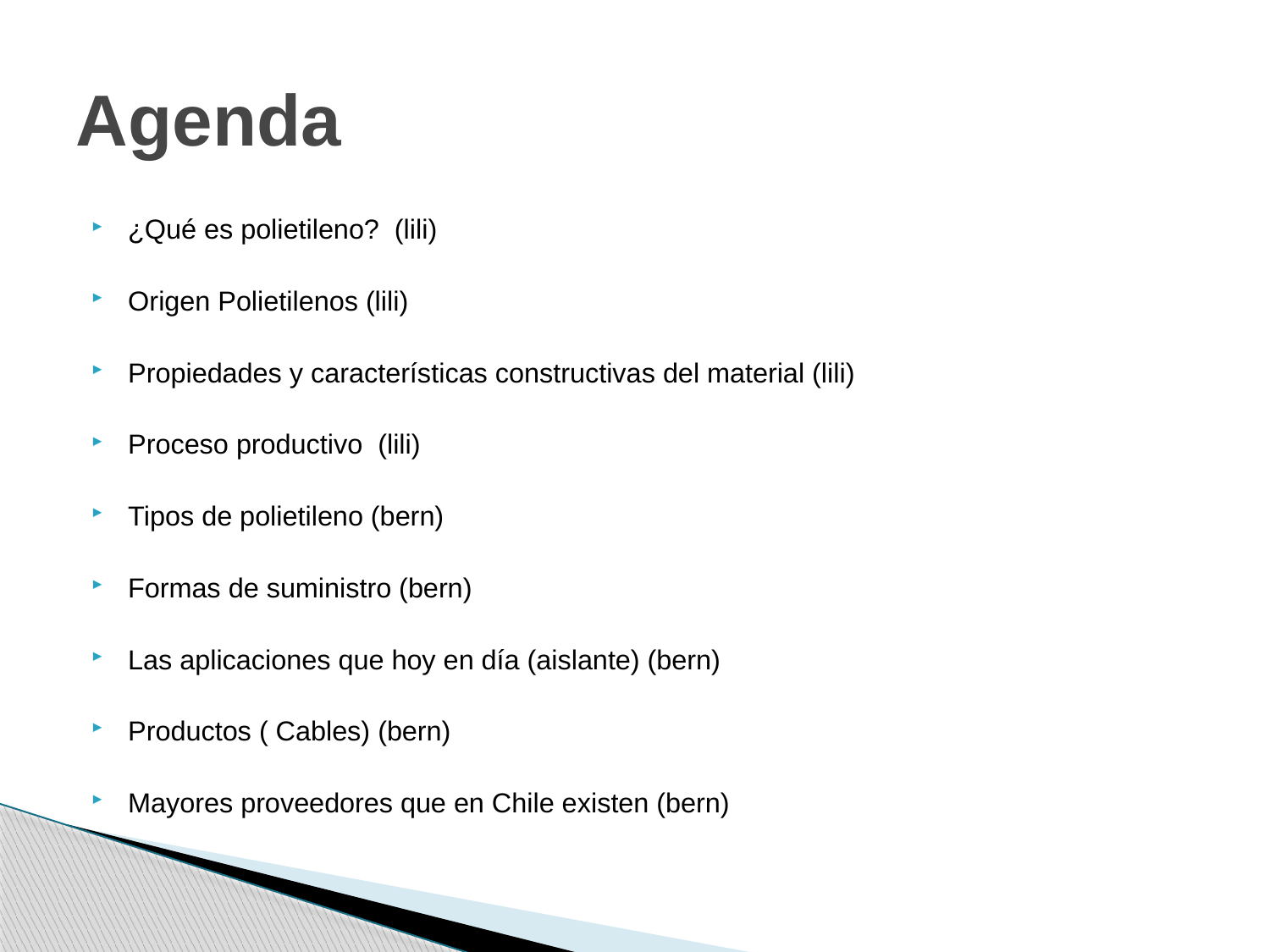

# Agenda
¿Qué es polietileno?  (lili)

Origen Polietilenos (lili)

Propiedades y características constructivas del material (lili)

Proceso productivo  (lili)

Tipos de polietileno (bern)

Formas de suministro (bern)

Las aplicaciones que hoy en día (aislante) (bern)

Productos ( Cables) (bern)

Mayores proveedores que en Chile existen (bern)